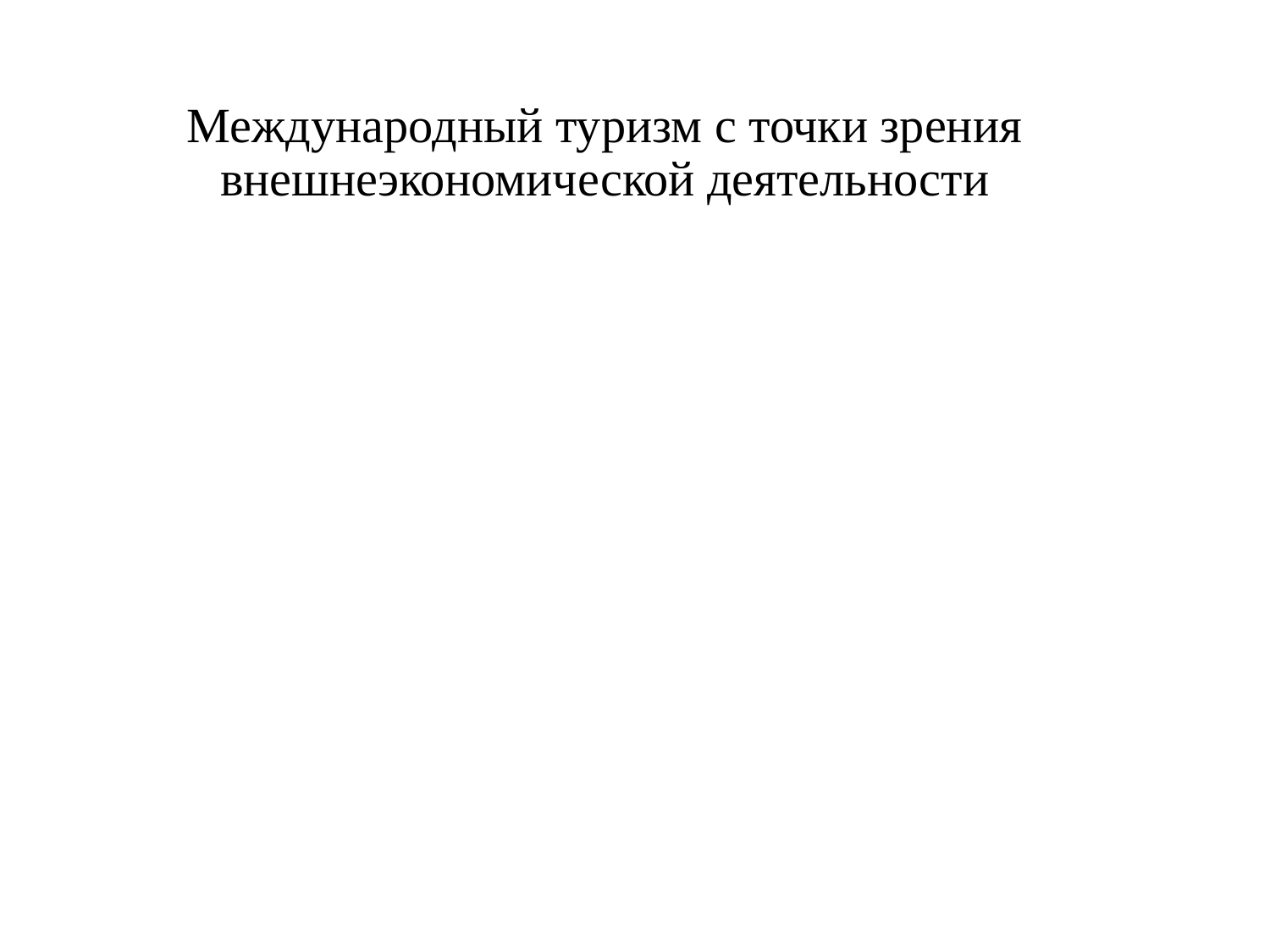

# Международный туризм с точки зрения внешнеэкономической деятельности